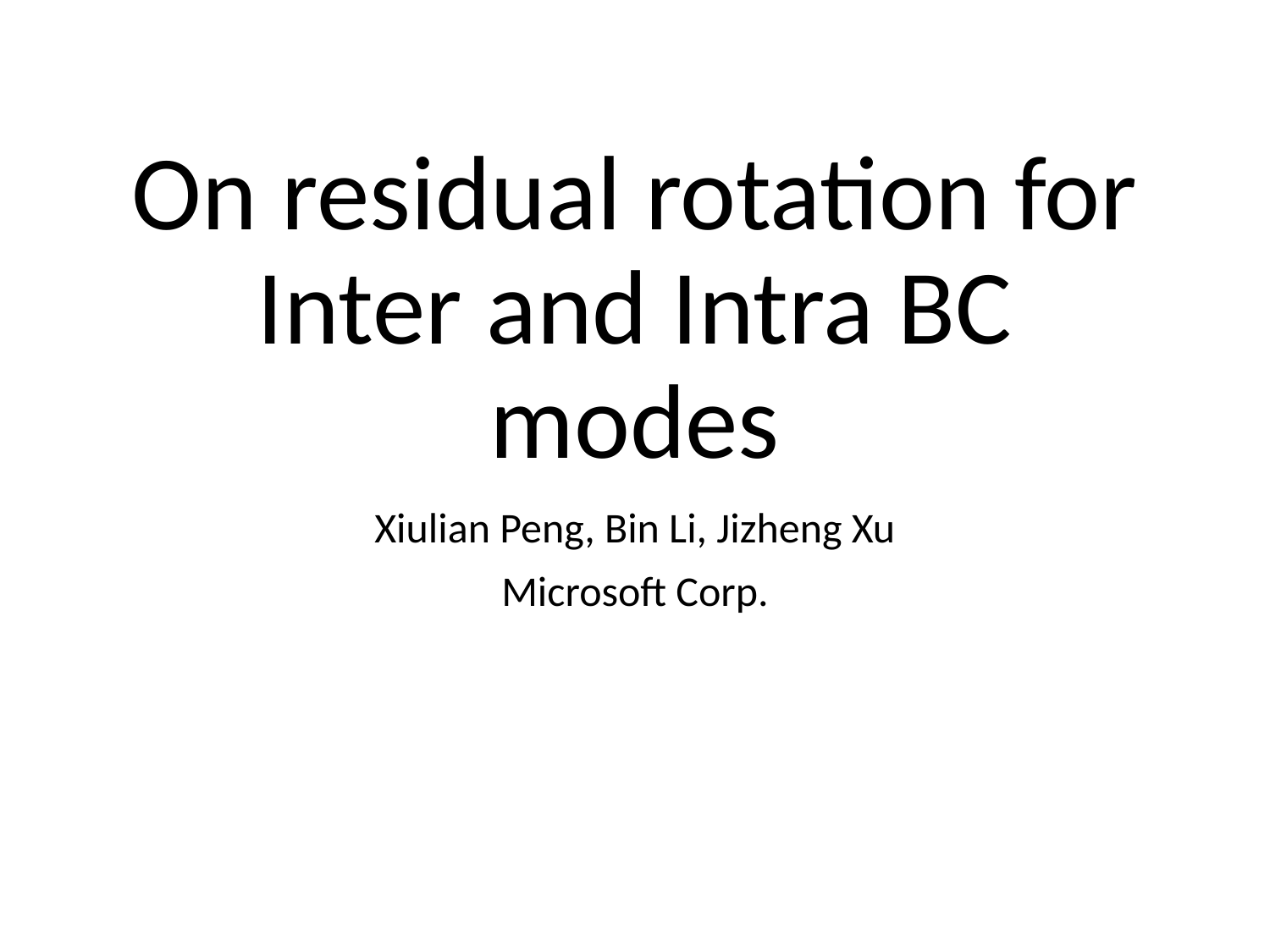

# On residual rotation for Inter and Intra BC modes
Xiulian Peng, Bin Li, Jizheng Xu
Microsoft Corp.